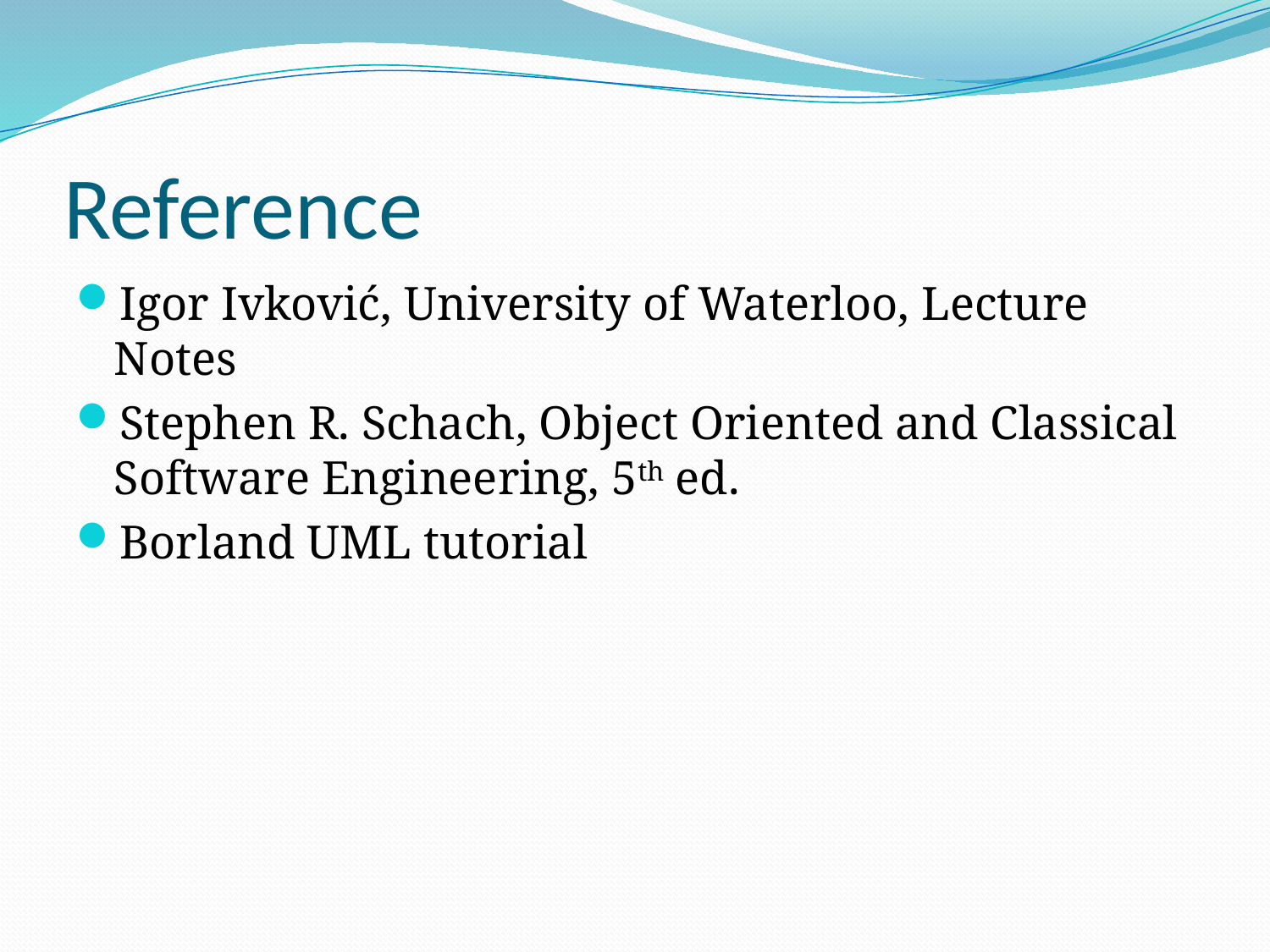

# Reference
Igor Ivković, University of Waterloo, Lecture Notes
Stephen R. Schach, Object Oriented and Classical Software Engineering, 5th ed.
Borland UML tutorial